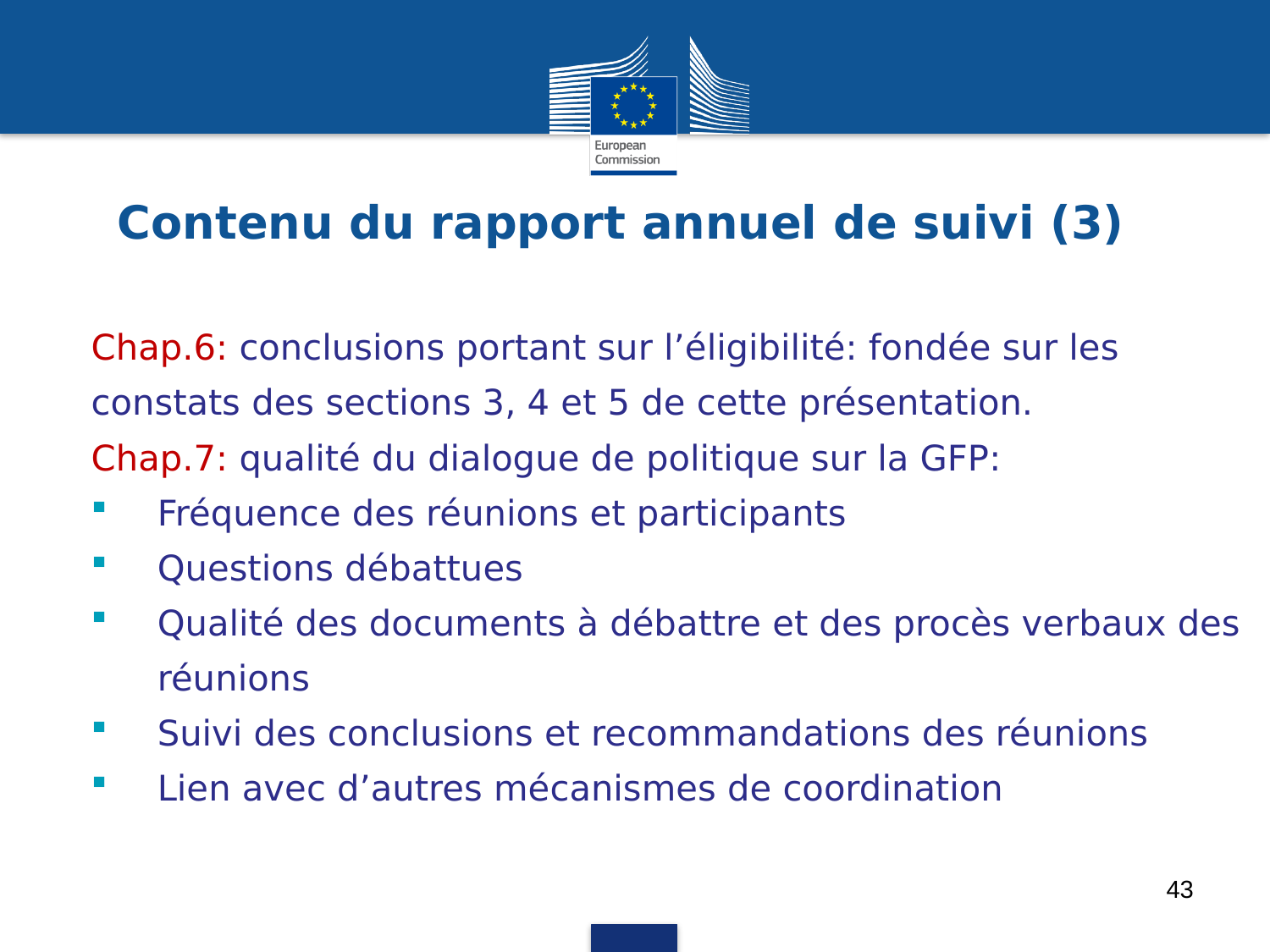

# Contenu du rapport annuel de suivi (3)
Chap.6: conclusions portant sur l’éligibilité: fondée sur les constats des sections 3, 4 et 5 de cette présentation.
Chap.7: qualité du dialogue de politique sur la GFP:
Fréquence des réunions et participants
Questions débattues
Qualité des documents à débattre et des procès verbaux des réunions
Suivi des conclusions et recommandations des réunions
Lien avec d’autres mécanismes de coordination

43